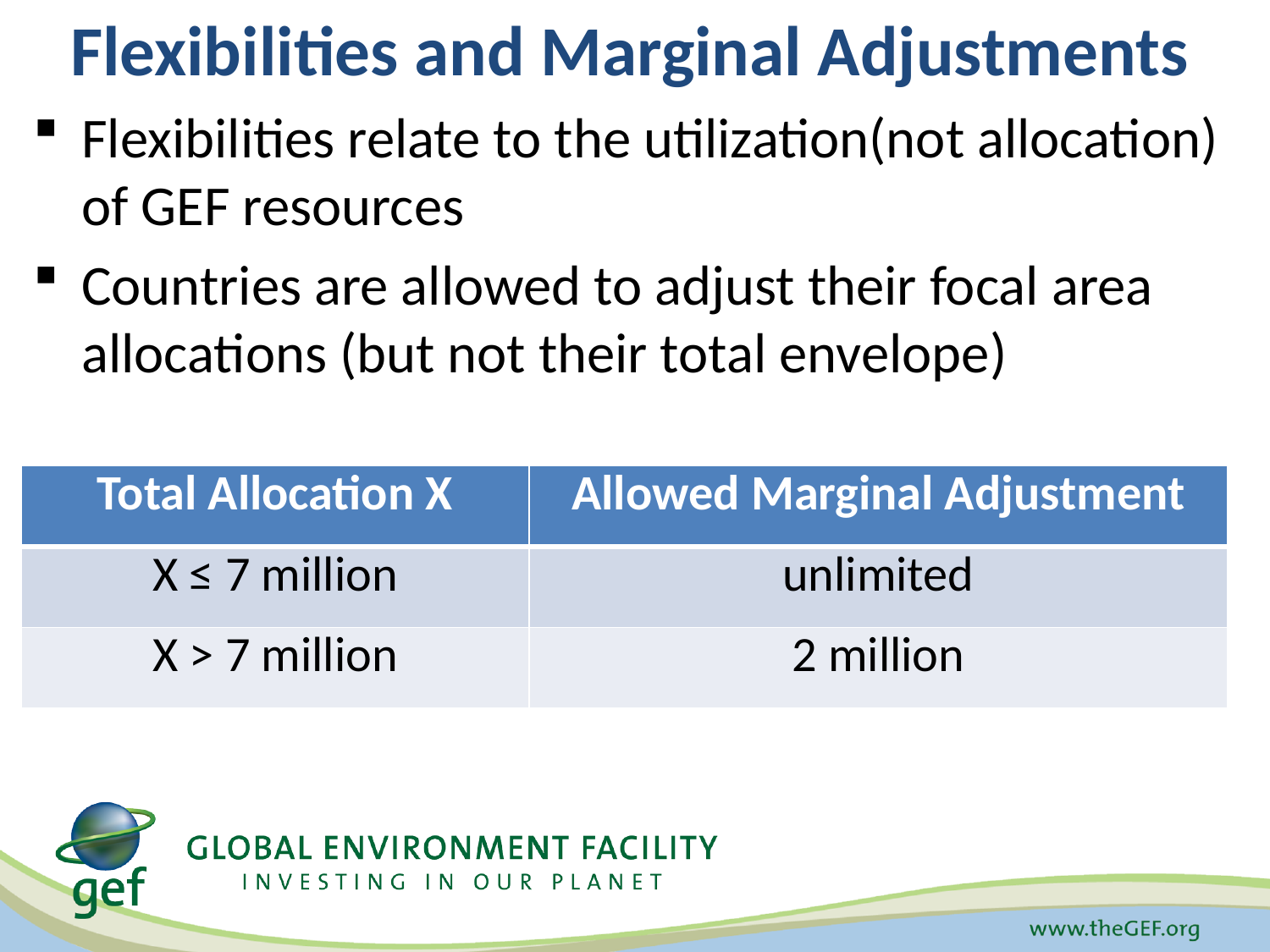

# Flexibilities and Marginal Adjustments
Flexibilities relate to the utilization(not allocation) of GEF resources
Countries are allowed to adjust their focal area allocations (but not their total envelope)

| Total Allocation X | Allowed Marginal Adjustment |
| --- | --- |
| X ≤ 7 million | unlimited |
| X > 7 million | 2 million |